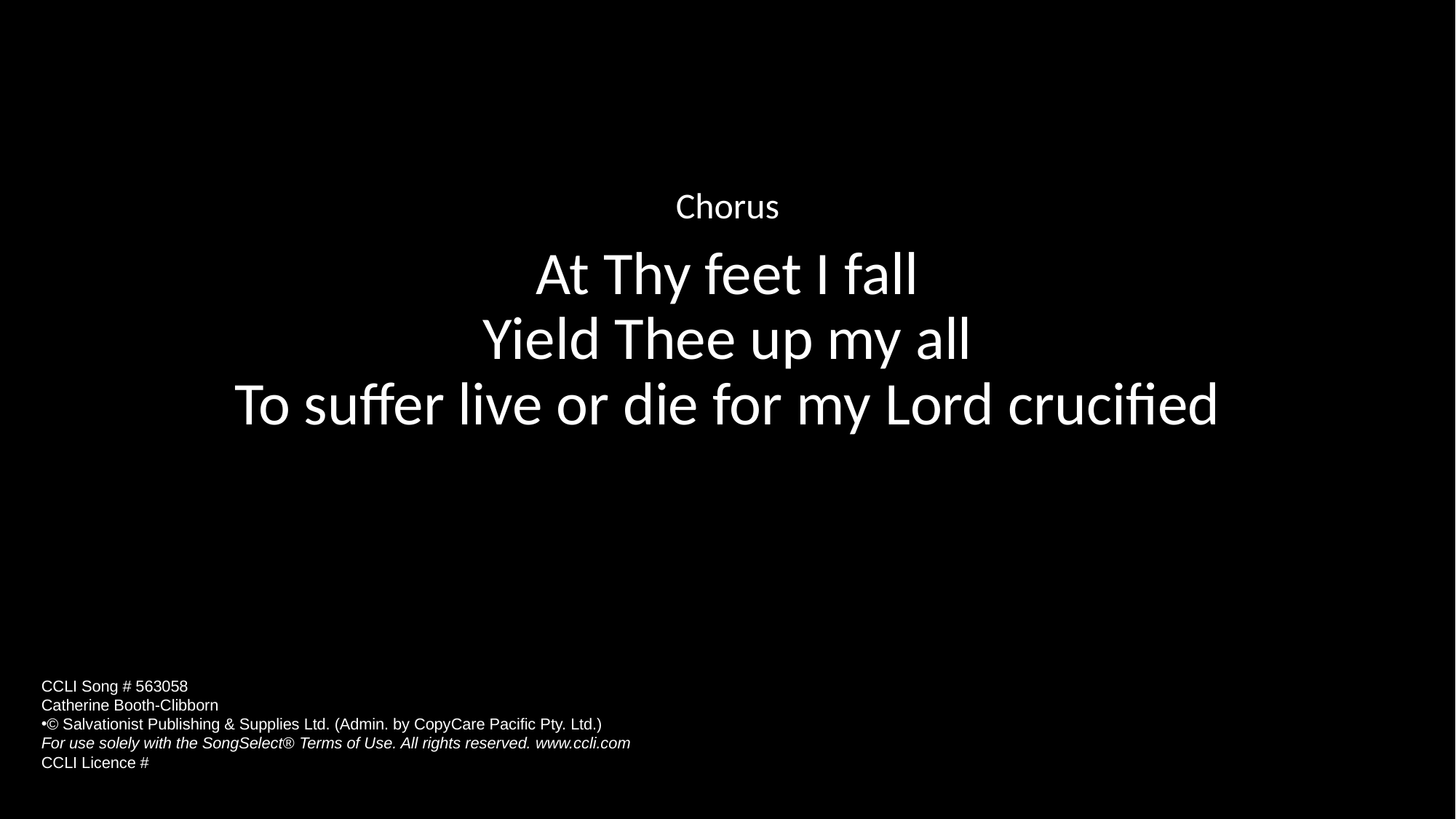

Chorus
At Thy feet I fall
Yield Thee up my all
To suffer live or die for my Lord crucified
CCLI Song # 563058
Catherine Booth-Clibborn
© Salvationist Publishing & Supplies Ltd. (Admin. by CopyCare Pacific Pty. Ltd.)
For use solely with the SongSelect® Terms of Use. All rights reserved. www.ccli.com
CCLI Licence #